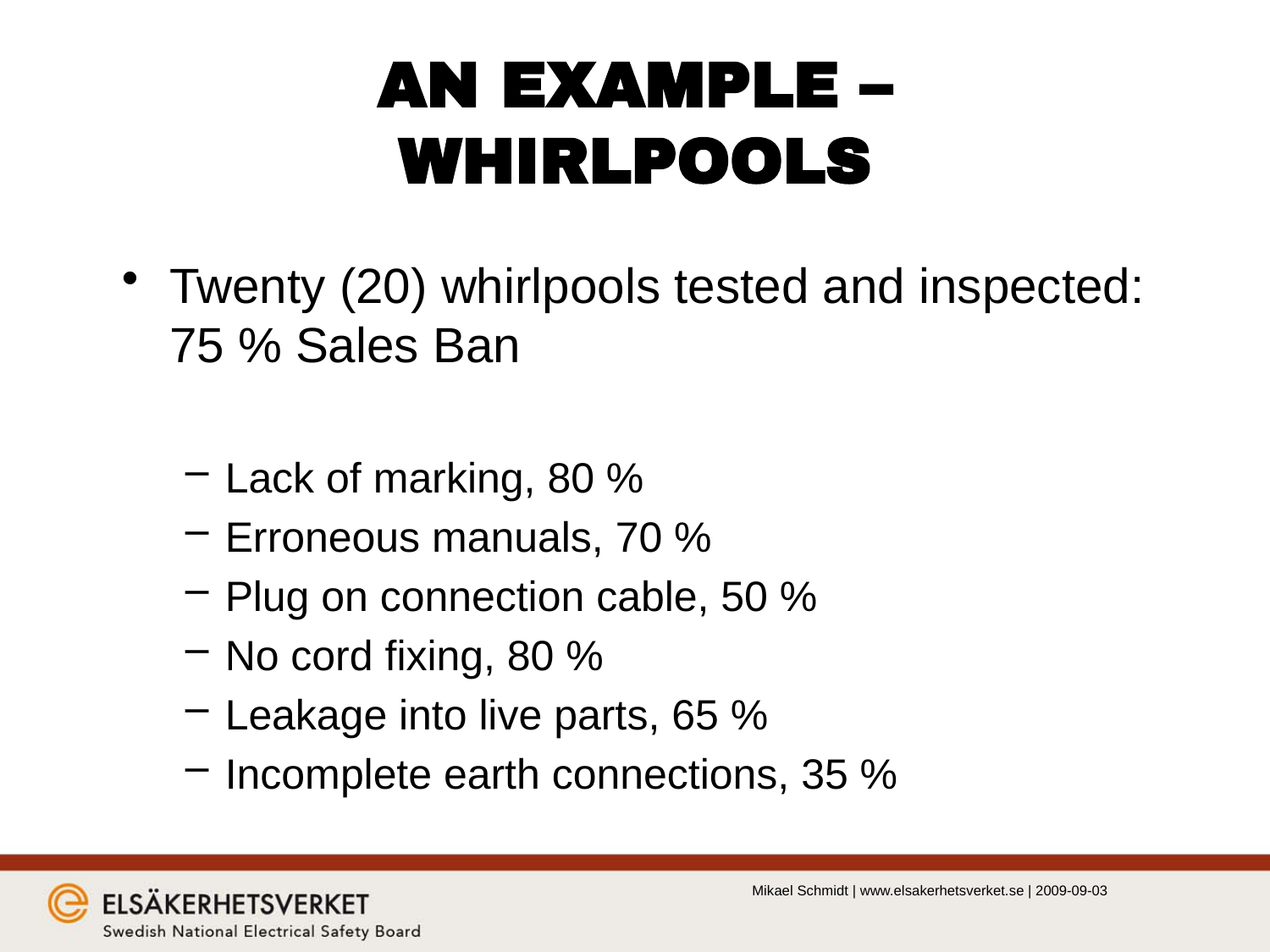

# AN EXAMPLE – WHIRLPOOLS
Twenty (20) whirlpools tested and inspected: 75 % Sales Ban

Lack of marking, 80 %
Erroneous manuals, 70 %
Plug on connection cable, 50 %
No cord fixing, 80 %
Leakage into live parts, 65 %
Incomplete earth connections, 35 %
Mikael Schmidt | www.elsakerhetsverket.se | 2009-09-03